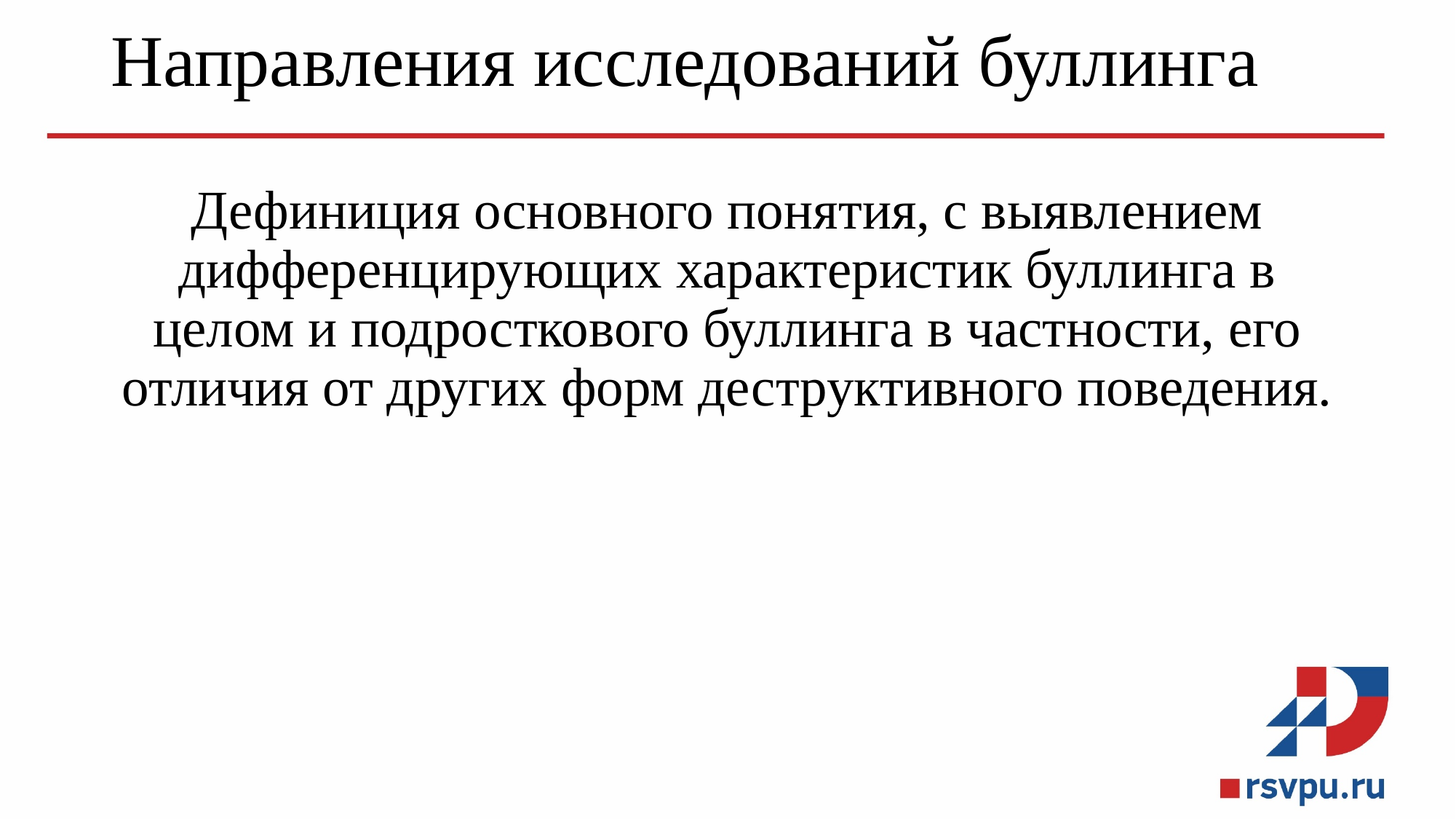

# Направления исследований буллинга
Дефиниция основного понятия, с выявлением дифференцирующих характеристик буллинга в целом и подросткового буллинга в частности, его отличия от других форм деструктивного поведения.